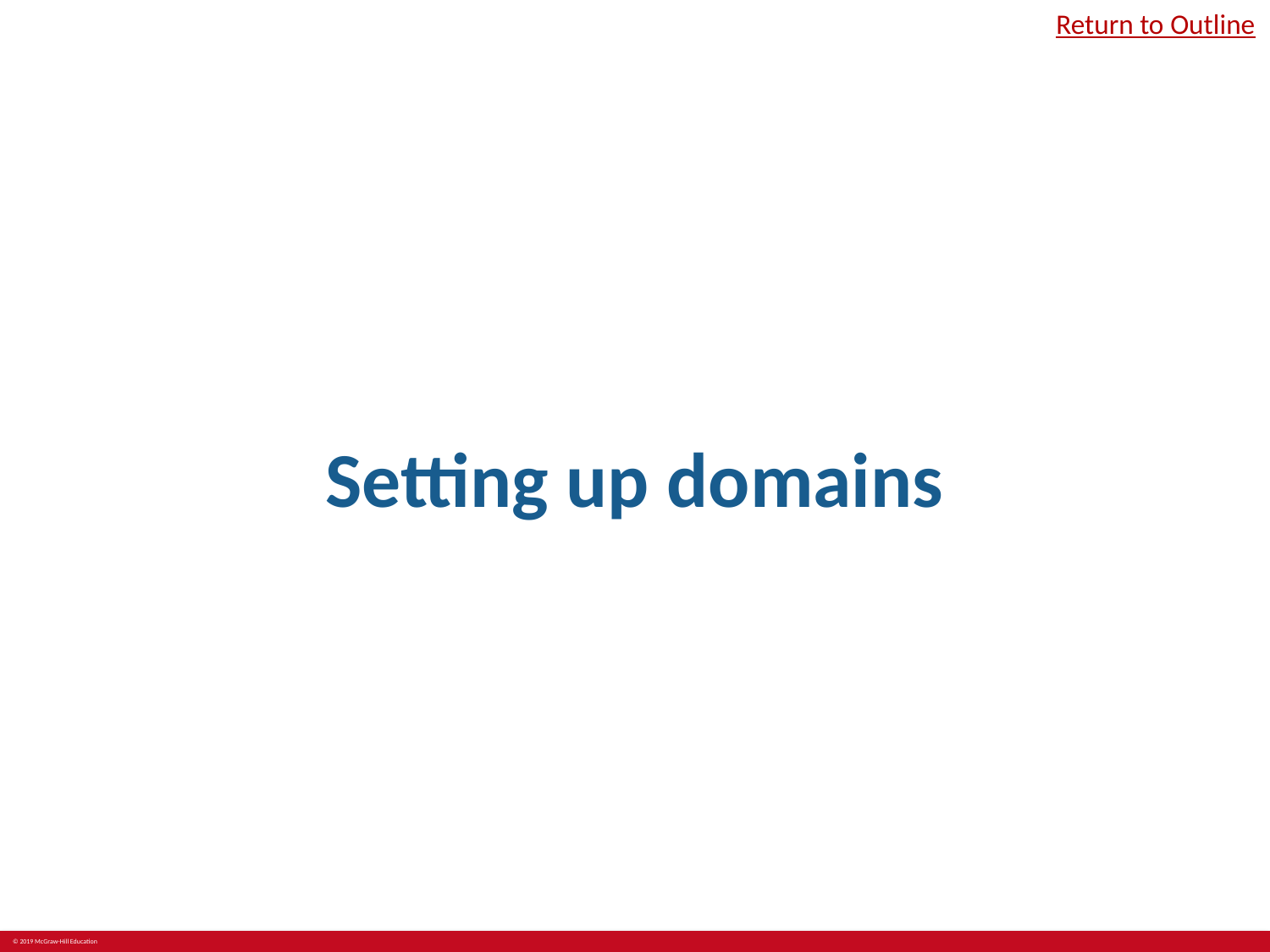

Return to Outline
# Setting up domains